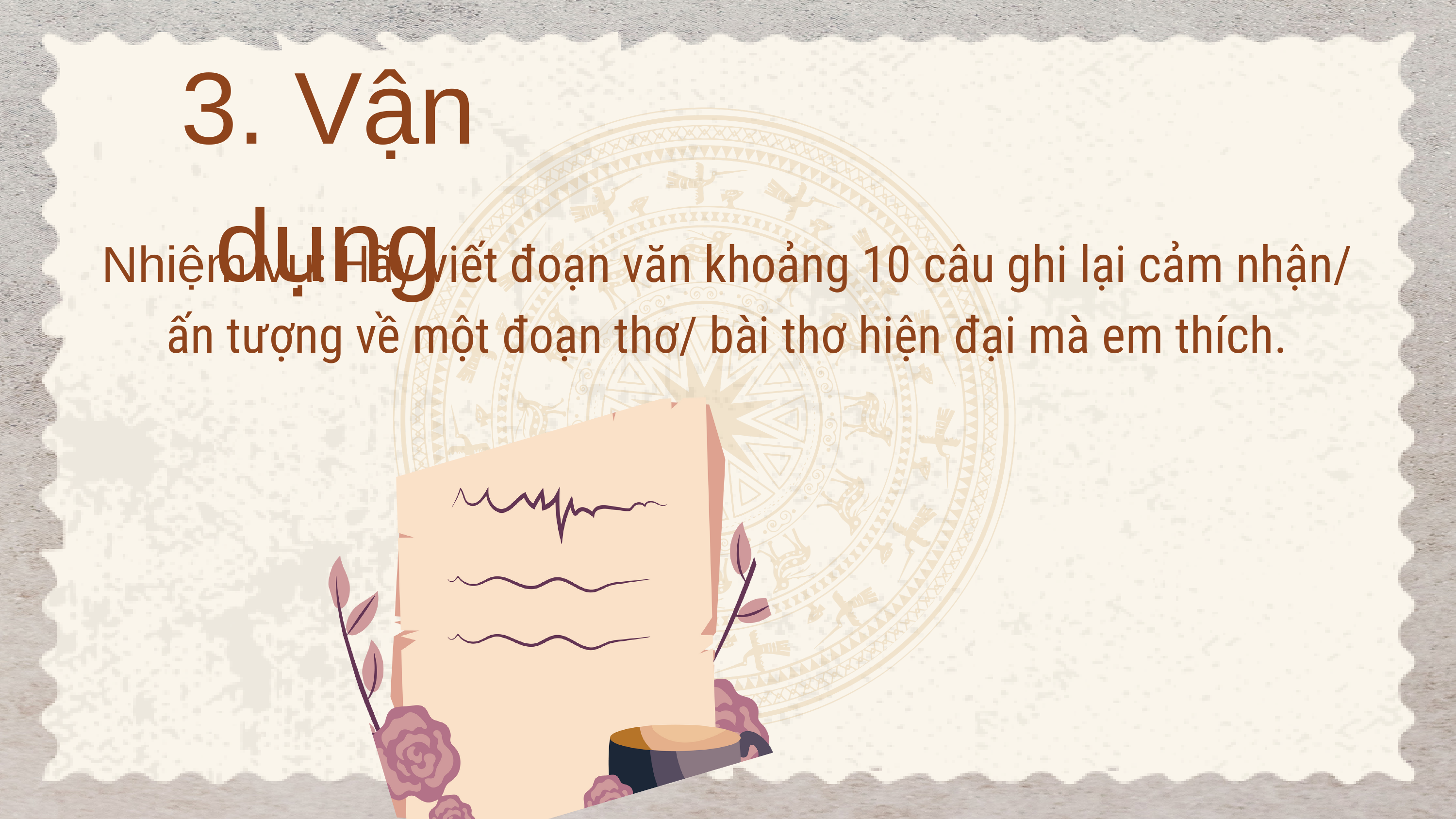

3. Vận dụng

Nhiệm vụ: Hãy viết đoạn văn khoảng 10 câu ghi lại cảm nhận/ ấn tượng về một đoạn thơ/ bài thơ hiện đại mà em thích.